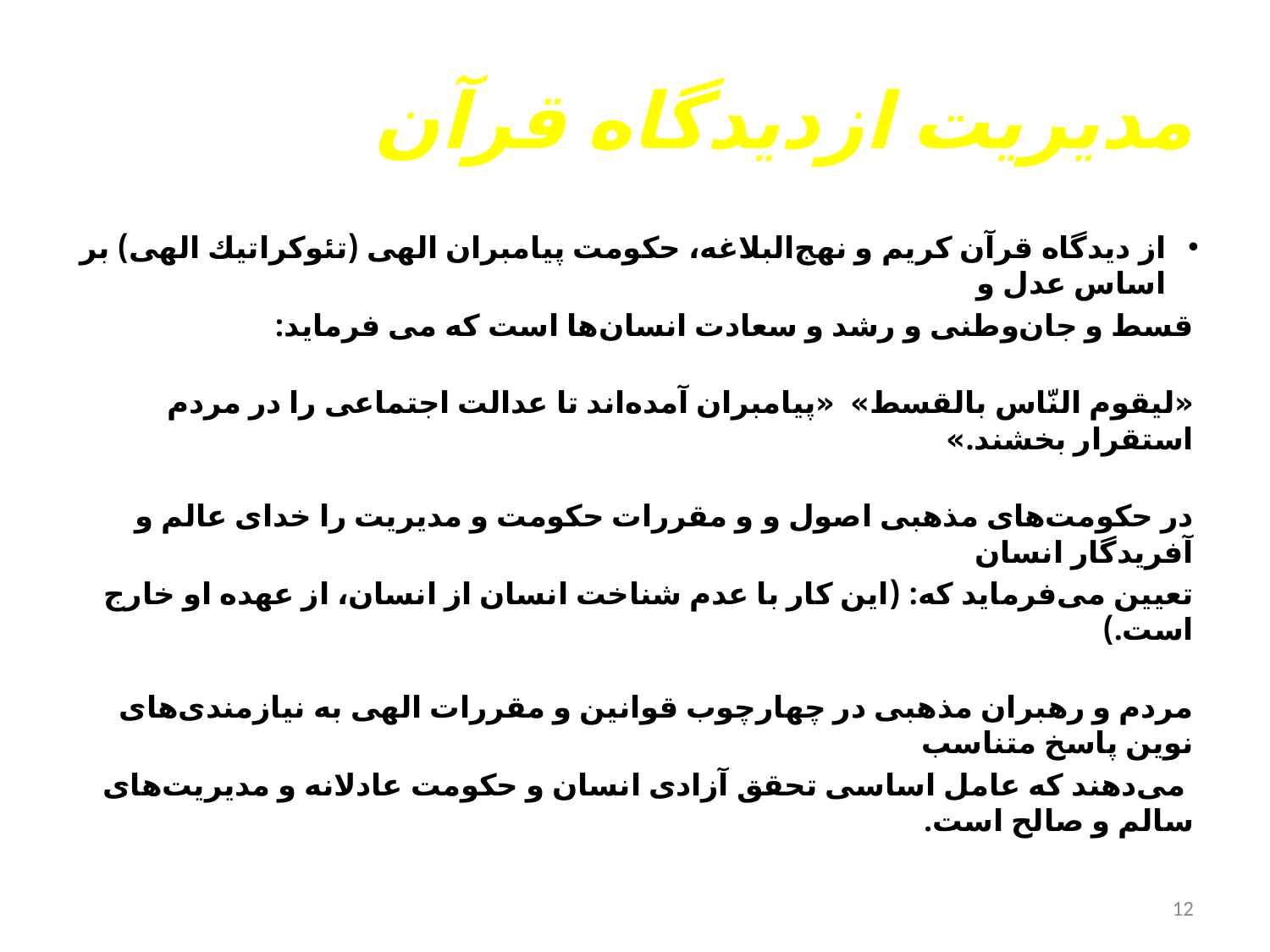

# مدیریت ازدیدگاه قرآن
از دیدگاه قرآن كریم و نهج‌البلاغه، حكومت پیامبران الهی (تئوكراتیك الهی) بر اساس عدل و
قسط و جان‌وطنی و رشد و سعادت انسان‌ها است كه می فرماید:
«لیقوم النّاس بالقسط»  «پیامبران آمده‌اند تا عدالت اجتماعی را در مردم استقرار بخشند.»
در حكومت‌های مذهبی اصول و و مقررات حكومت و مدیریت را خدای عالم و آفریدگار انسان
تعیین می‌فرماید كه: (این كار با عدم شناخت انسان از انسان، از عهده او خارج است.)
مردم و رهبران مذهبی در چهارچوب قوانین و مقررات الهی به نیازمندی‌های نوین پاسخ متناسب
 می‌دهند كه عامل اساسی تحقق آزادی انسان و حكومت عادلانه و مدیریت‌های سالم و صالح است.
12